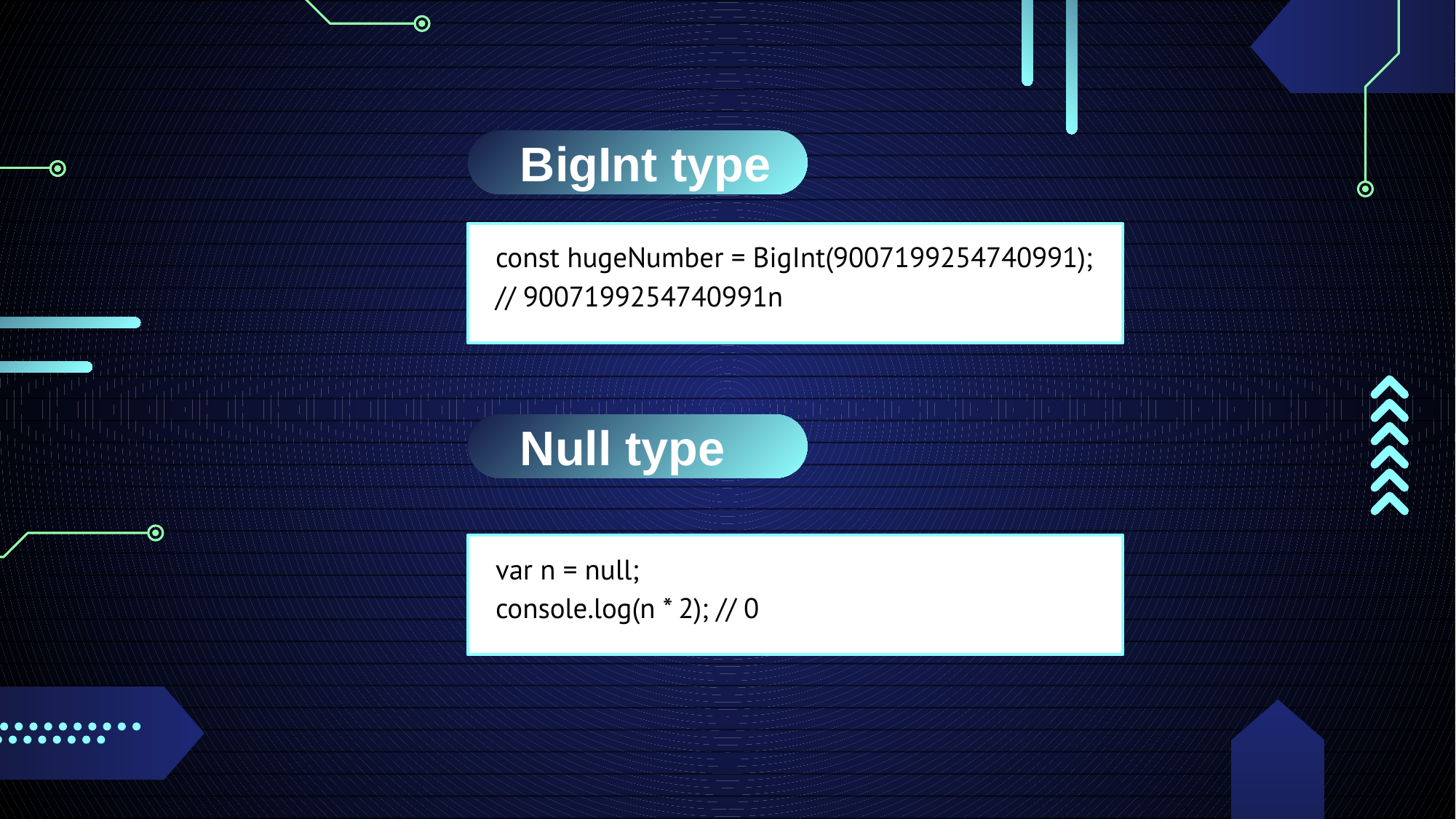

BigInt type
const hugeNumber = BigInt(9007199254740991);
// 9007199254740991n

Null type
var n = null;
console.log(n * 2); // 0